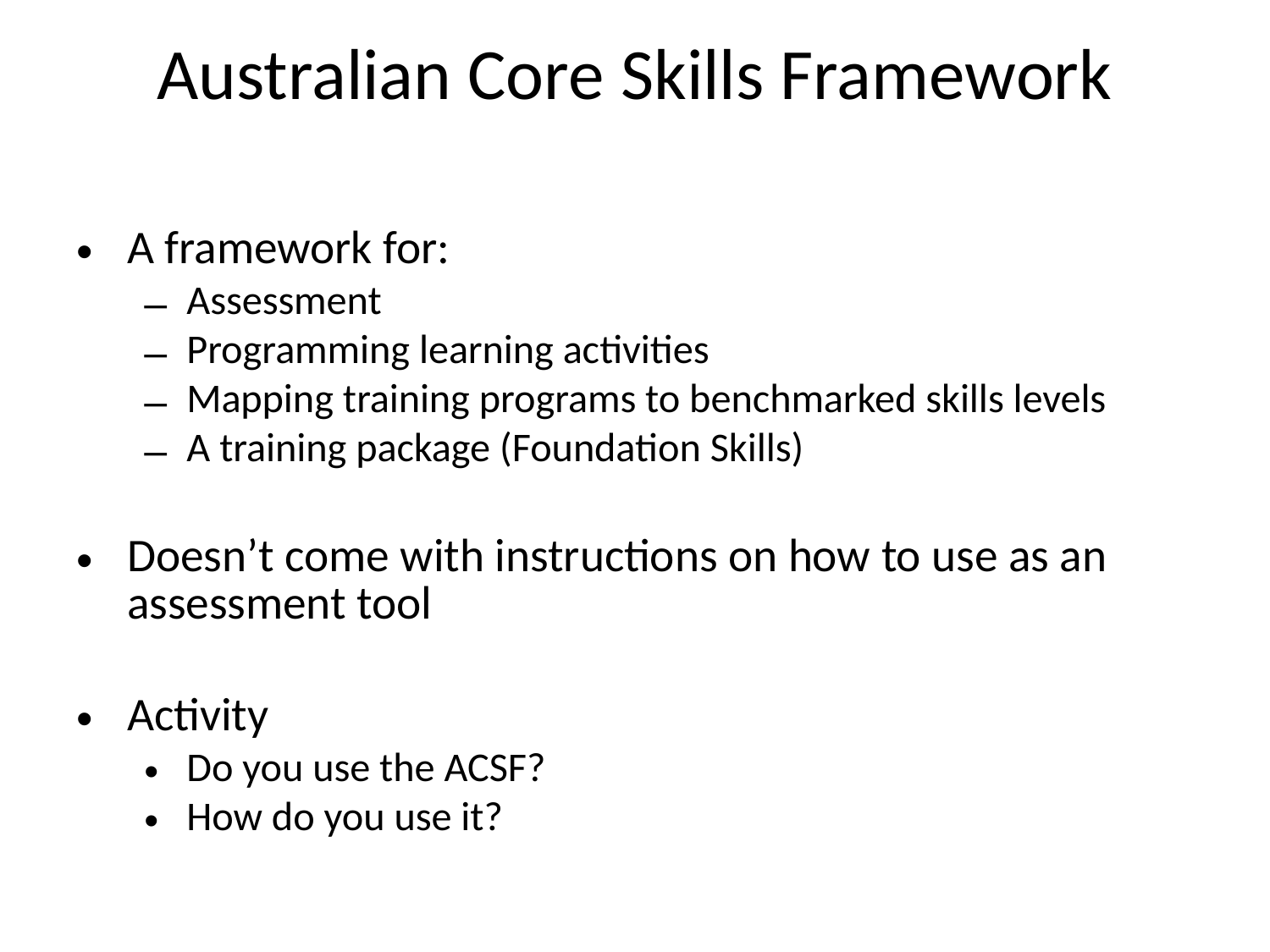

# Australian Core Skills Framework
A framework for:
Assessment
Programming learning activities
Mapping training programs to benchmarked skills levels
A training package (Foundation Skills)

Doesn’t come with instructions on how to use as an assessment tool

Activity
Do you use the ACSF?
How do you use it?